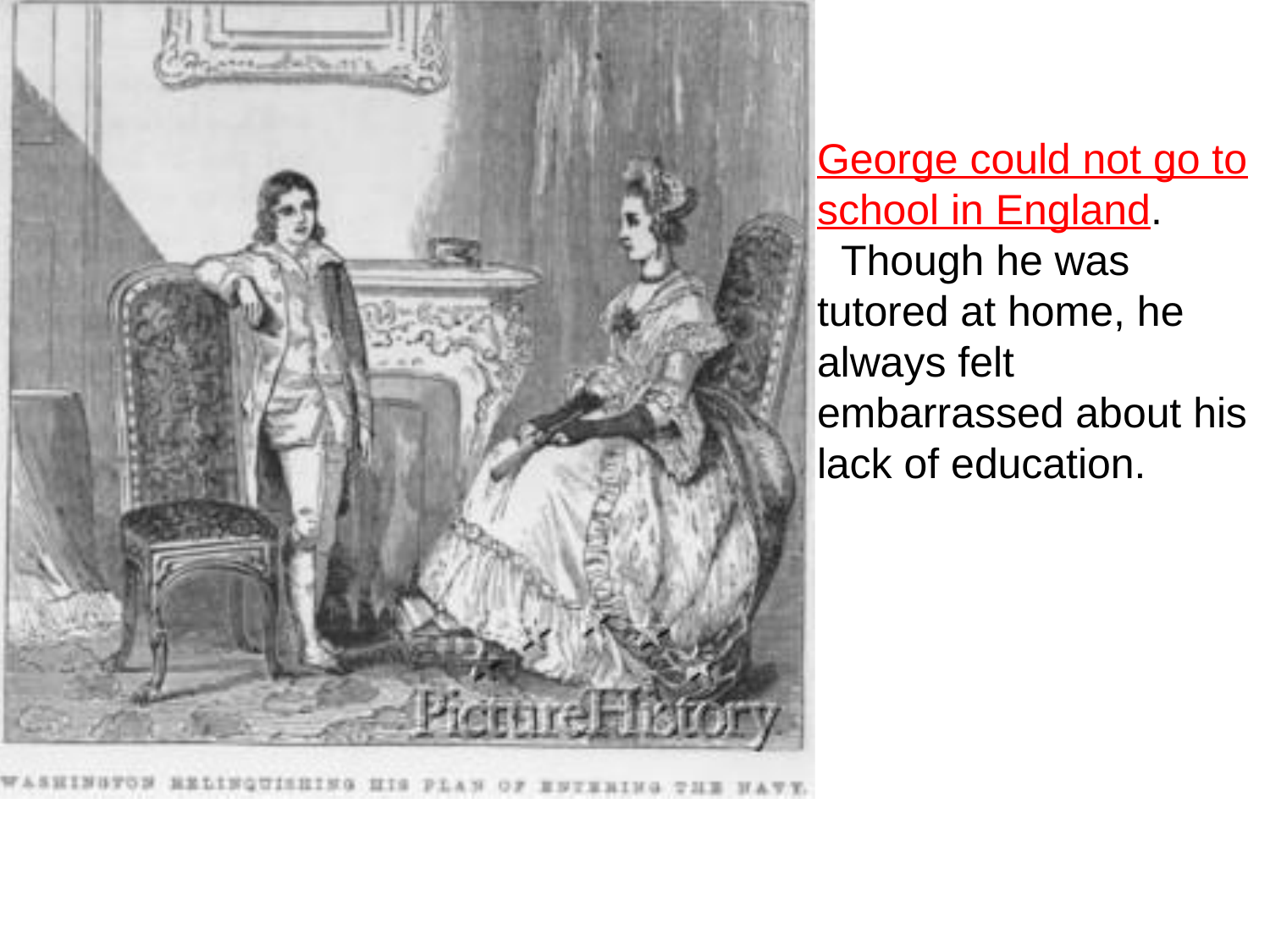

George could not go to school in England.
  Though he was tutored at home, he always felt embarrassed about his lack of education.